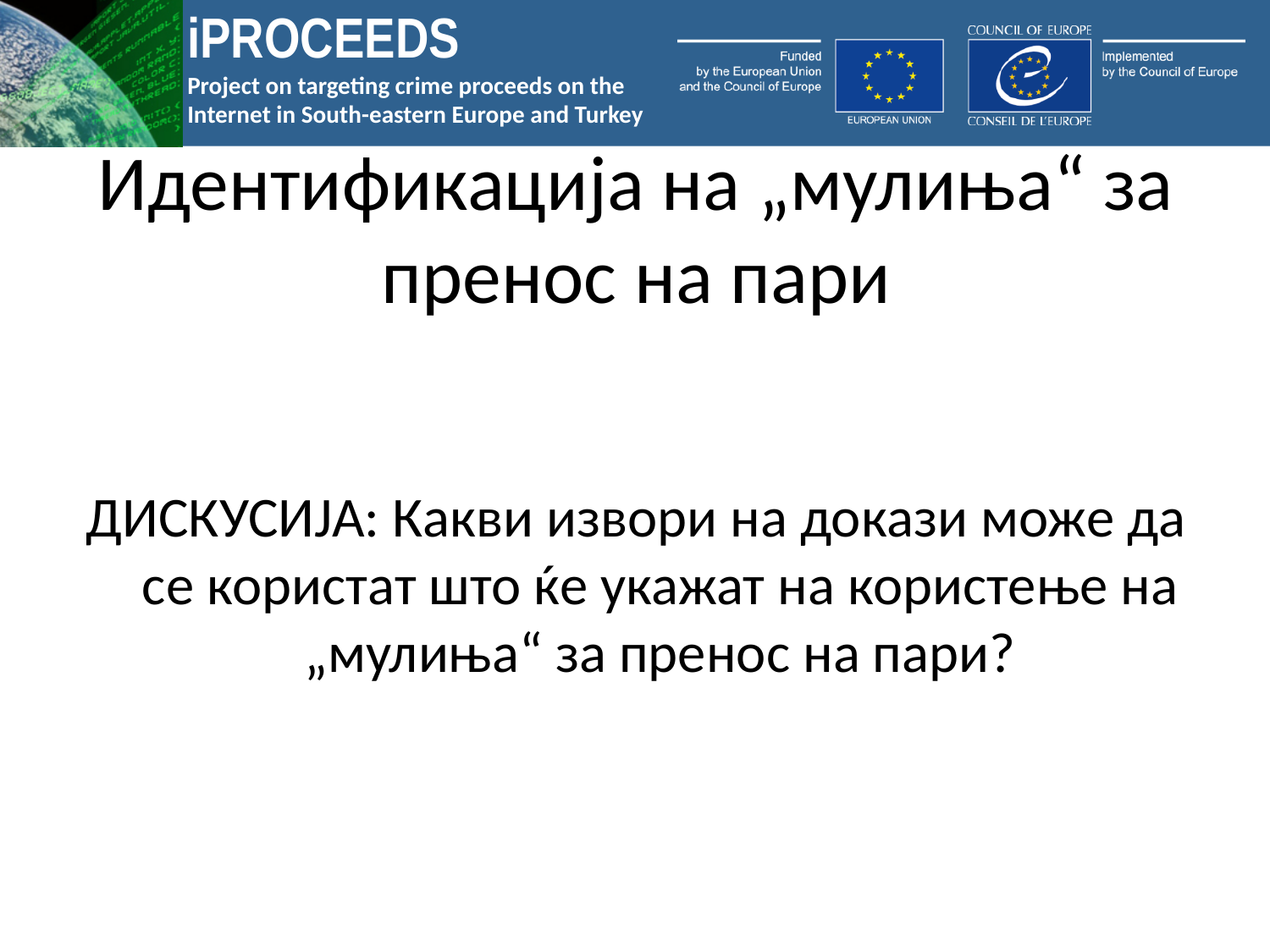

# Идентификација на „мулиња“ за пренос на пари

ДИСКУСИЈА: Какви извори на докази може да се користат што ќе укажат на користење на „мулиња“ за пренос на пари?